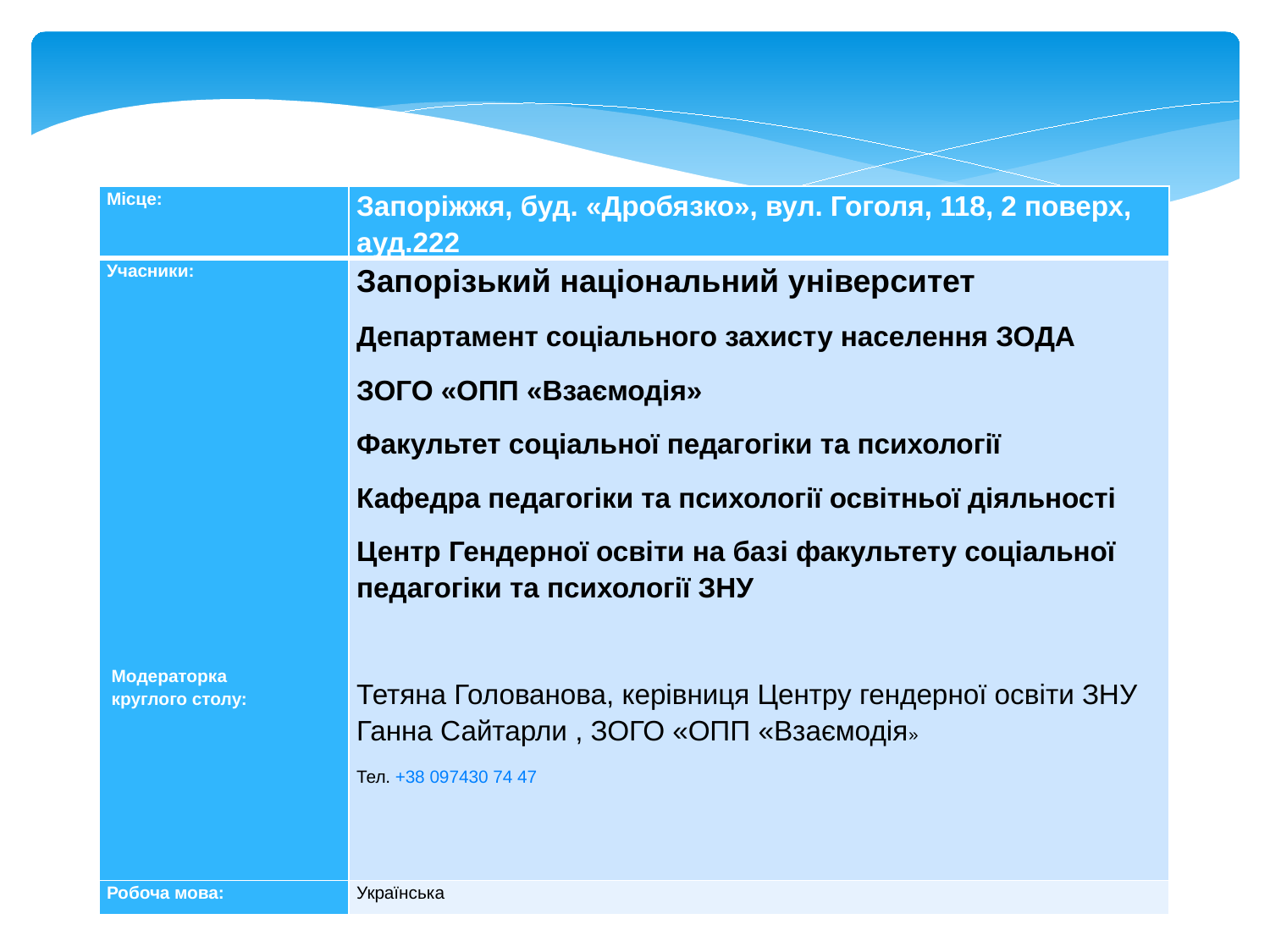

| Місце: | Запоріжжя, буд. «Дробязко», вул. Гоголя, 118, 2 поверх, ауд.222 |
| --- | --- |
| Учасники:                        Модераторка круглого столу: | Запорізький національний університет Департамент соціального захисту населення ЗОДА ЗОГО «ОПП «Взаємодія» Факультет соціальної педагогіки та психології Кафедра педагогіки та психології освітньої діяльності Центр Гендерної освіти на базі факультету соціальної педагогіки та психології ЗНУ   Тетяна Голованова, керівниця Центру гендерної освіти ЗНУ Ганна Сайтарли , ЗОГО «ОПП «Взаємодія» Тел. +38 097430 74 47 |
| Робоча мова: | Українська |